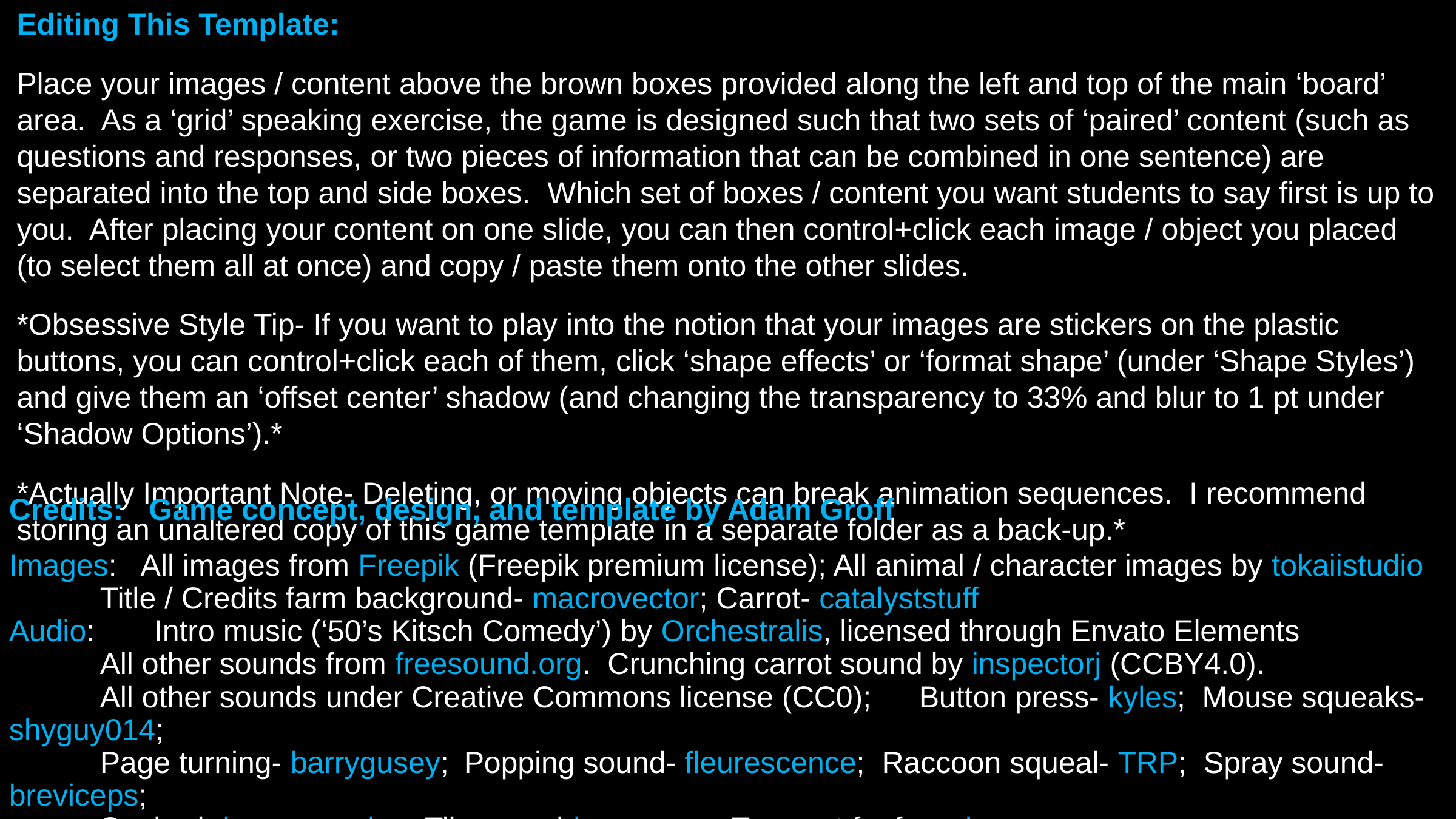

Editing This Template:
Place your images / content above the brown boxes provided along the left and top of the main ‘board’ area.  As a ‘grid’ speaking exercise, the game is designed such that two sets of ‘paired’ content (such as questions and responses, or two pieces of information that can be combined in one sentence) are separated into the top and side boxes.  Which set of boxes / content you want students to say first is up to you.  After placing your content on one slide, you can then control+click each image / object you placed (to select them all at once) and copy / paste them onto the other slides.
*Obsessive Style Tip- If you want to play into the notion that your images are stickers on the plastic buttons, you can control+click each of them, click ‘shape effects’ or ‘format shape’ (under ‘Shape Styles’) and give them an ‘offset center’ shadow (and changing the transparency to 33% and blur to 1 pt under ‘Shadow Options’).*
*Actually Important Note- Deleting, or moving objects can break animation sequences.  I recommend storing an unaltered copy of this game template in a separate folder as a back-up.*
Credits:   Game concept, design, and template by Adam Groff
Images:   All images from Freepik (Freepik premium license); All animal / character images by tokaiistudio
	Title / Credits farm background- macrovector; Carrot- catalyststuff
Audio:       Intro music (‘50’s Kitsch Comedy’) by Orchestralis, licensed through Envato Elements
	All other sounds from freesound.org.  Crunching carrot sound by inspectorj (CCBY4.0).
	All other sounds under Creative Commons license (CC0); 	Button press- kyles;  Mouse squeaks-shyguy014;
	Page turning- barrygusey; 	Popping sound- fleurescence;  Raccoon squeal- TRP;  Spray sound- breviceps;
	Squirrel- burgersmoke;  Tile sound-bmaczero;  Trumpet fanfare- joepayne
All fonts  from Google Fonts  (Open Font License): Londrina Solid Light, Luckiest Guy